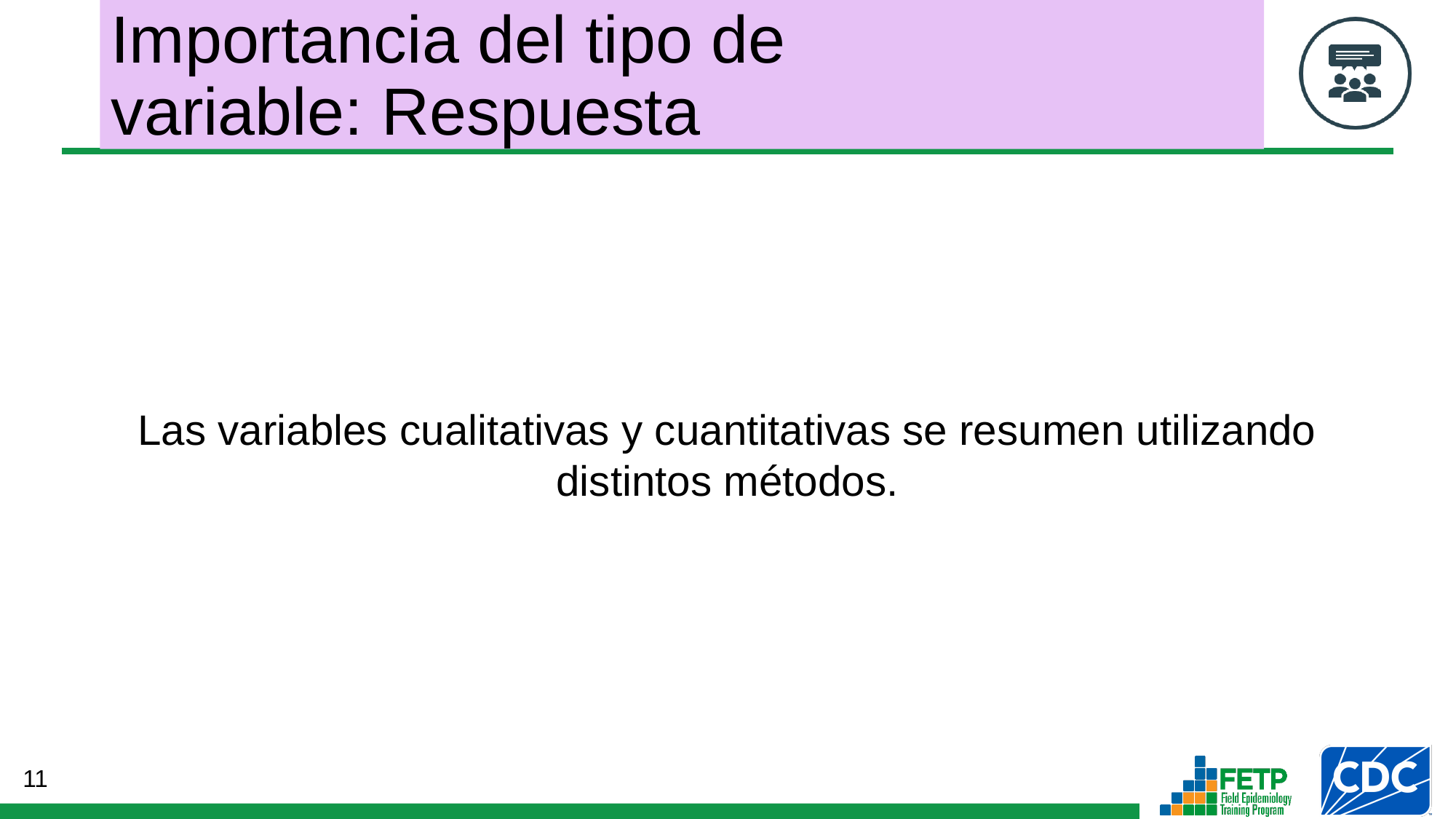

# Importancia del tipo de variable: Respuesta
Las variables cualitativas y cuantitativas se resumen utilizando distintos métodos.